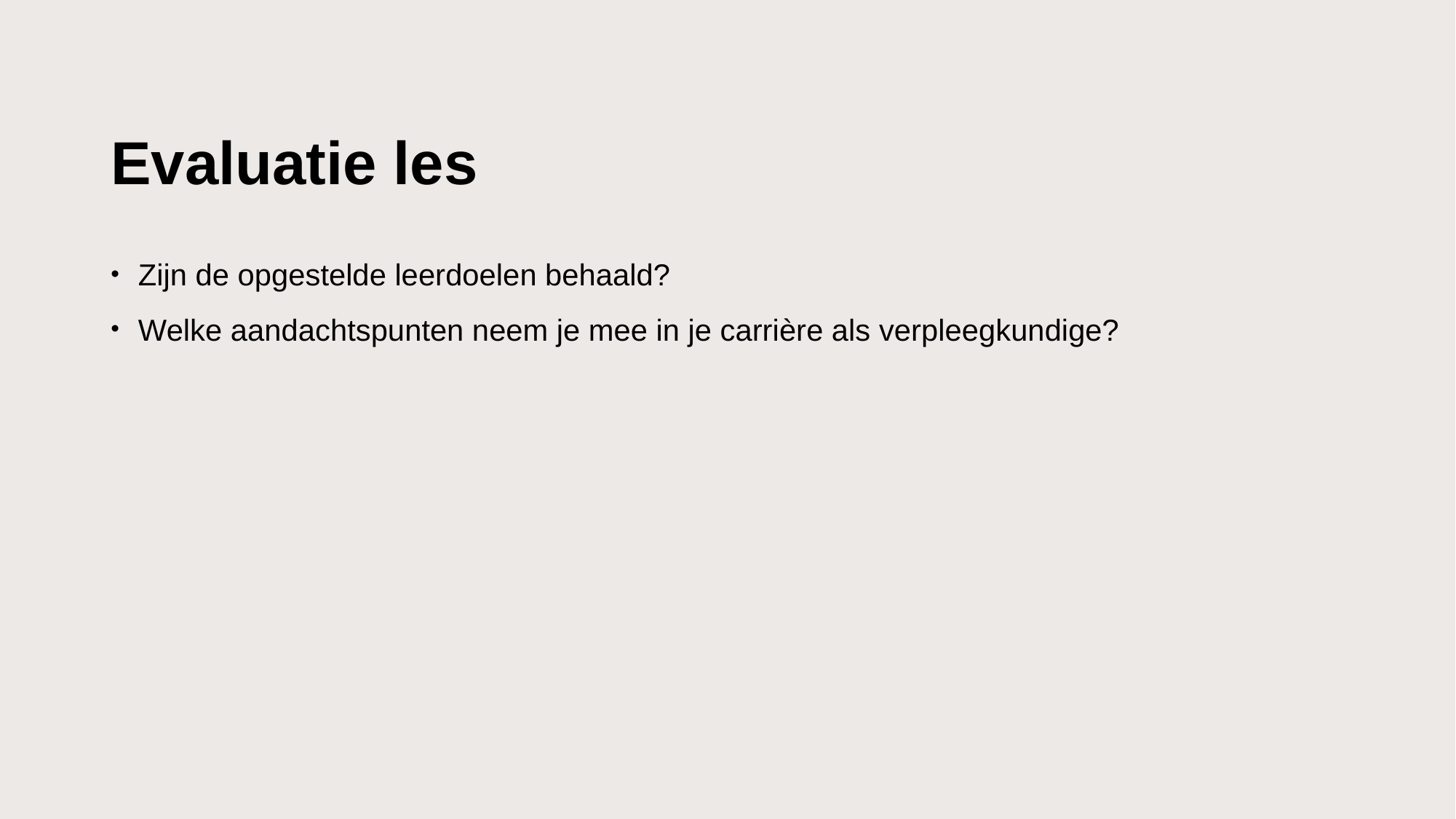

# Evaluatie les
Zijn de opgestelde leerdoelen behaald?
Welke aandachtspunten neem je mee in je carrière als verpleegkundige?